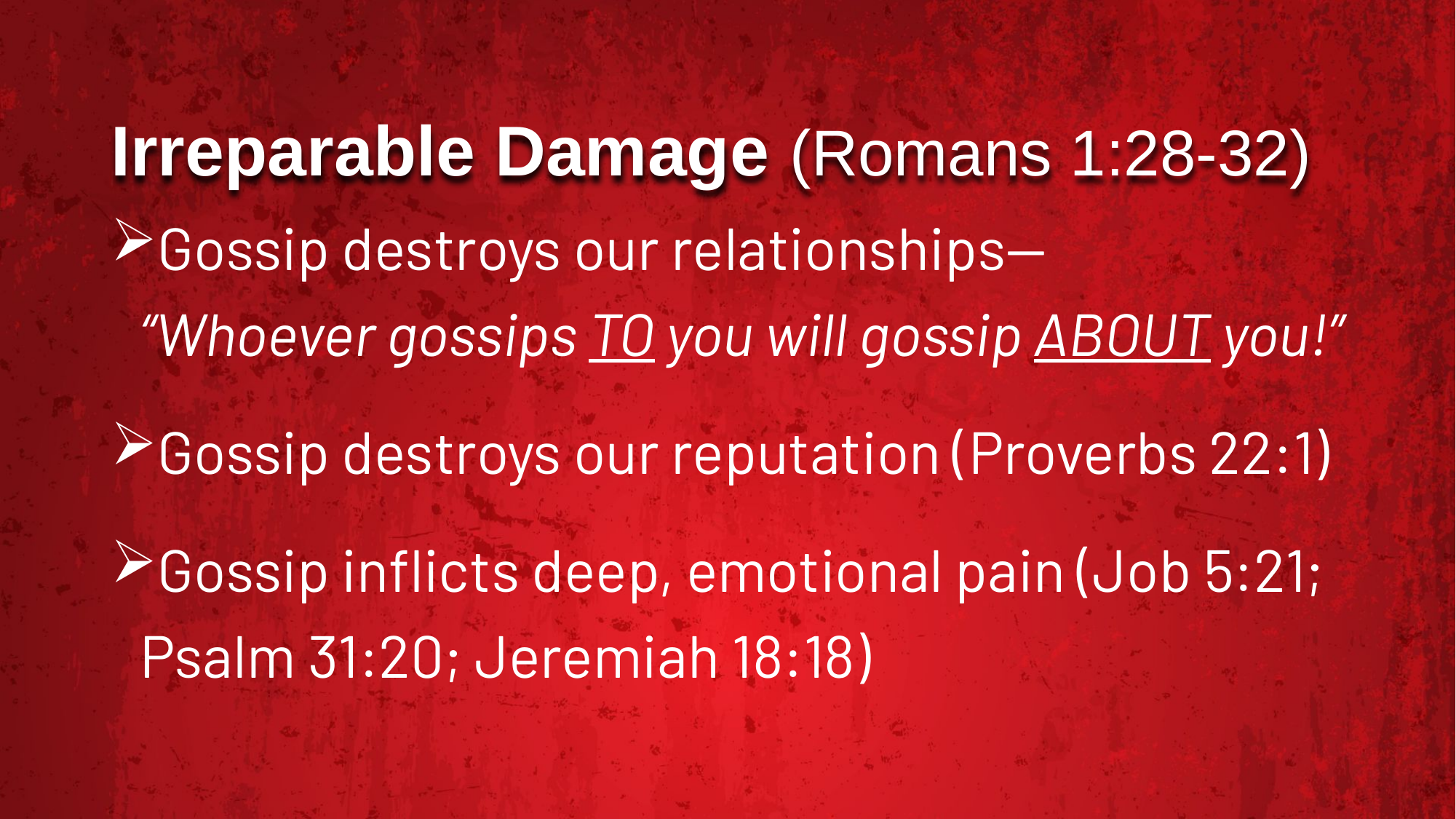

# Irreparable Damage (Romans 1:28-32)
Gossip destroys our relationships—
“Whoever gossips TO you will gossip ABOUT you!”
Gossip destroys our reputation (Proverbs 22:1)
Gossip inflicts deep, emotional pain (Job 5:21;
Psalm 31:20; Jeremiah 18:18)